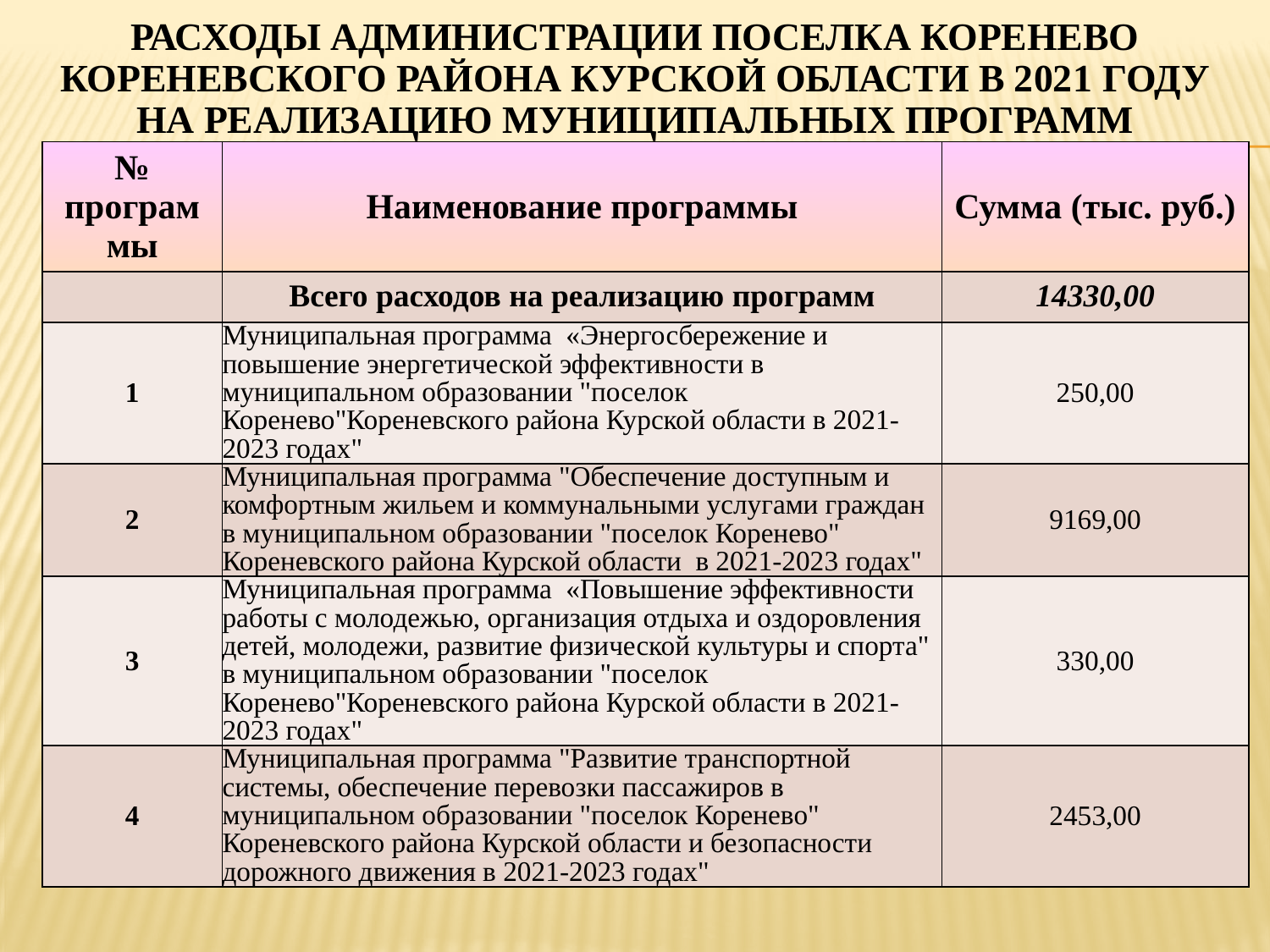

# Расходы администрации поселка коренево кореневского района курской области в 2021 году на реализацию муниципальных программ
| № программы | Наименование программы | Сумма (тыс. руб.) |
| --- | --- | --- |
|  | Всего расходов на реализацию программ | 14330,00 |
| 1 | Муниципальная программа «Энергосбережение и повышение энергетической эффективности в муниципальном образовании "поселок Коренево"Кореневского района Курской области в 2021-2023 годах" | 250,00 |
| 2 | Муниципальная программа "Обеспечение доступным и комфортным жильем и коммунальными услугами граждан в муниципальном образовании "поселок Коренево" Кореневского района Курской области в 2021-2023 годах" | 9169,00 |
| 3 | Муниципальная программа «Повышение эффективности работы с молодежью, организация отдыха и оздоровления детей, молодежи, развитие физической культуры и спорта" в муниципальном образовании "поселок Коренево"Кореневского района Курской области в 2021-2023 годах" | 330,00 |
| 4 | Муниципальная программа "Развитие транспортной системы, обеспечение перевозки пассажиров в муниципальном образовании "поселок Коренево" Кореневского района Курской области и безопасности дорожного движения в 2021-2023 годах" | 2453,00 |